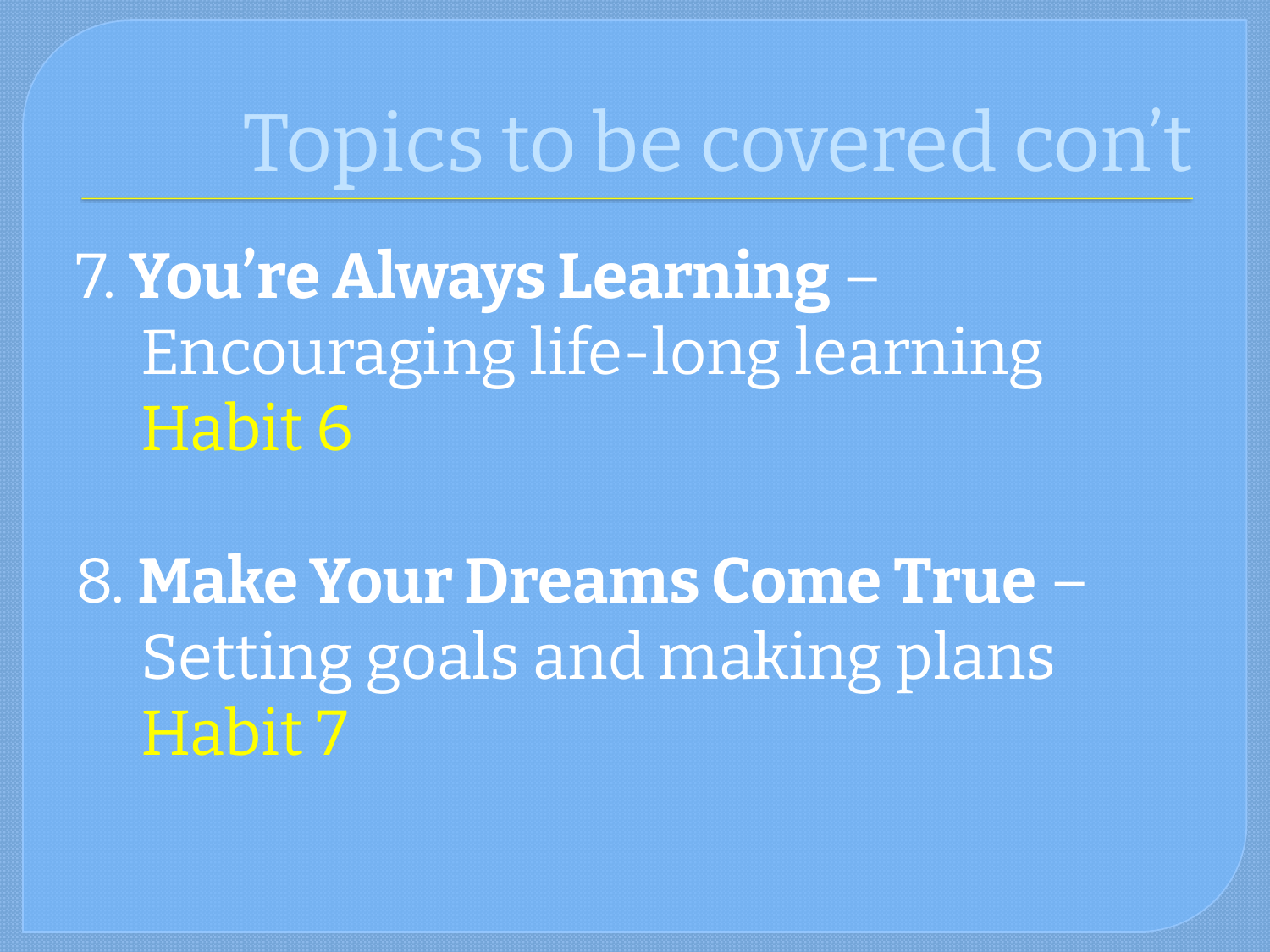

# Topics to be covered con’t
7. You’re Always Learning – Encouraging life-long learning
	Habit 6

8. Make Your Dreams Come True – Setting goals and making plans
	Habit 7